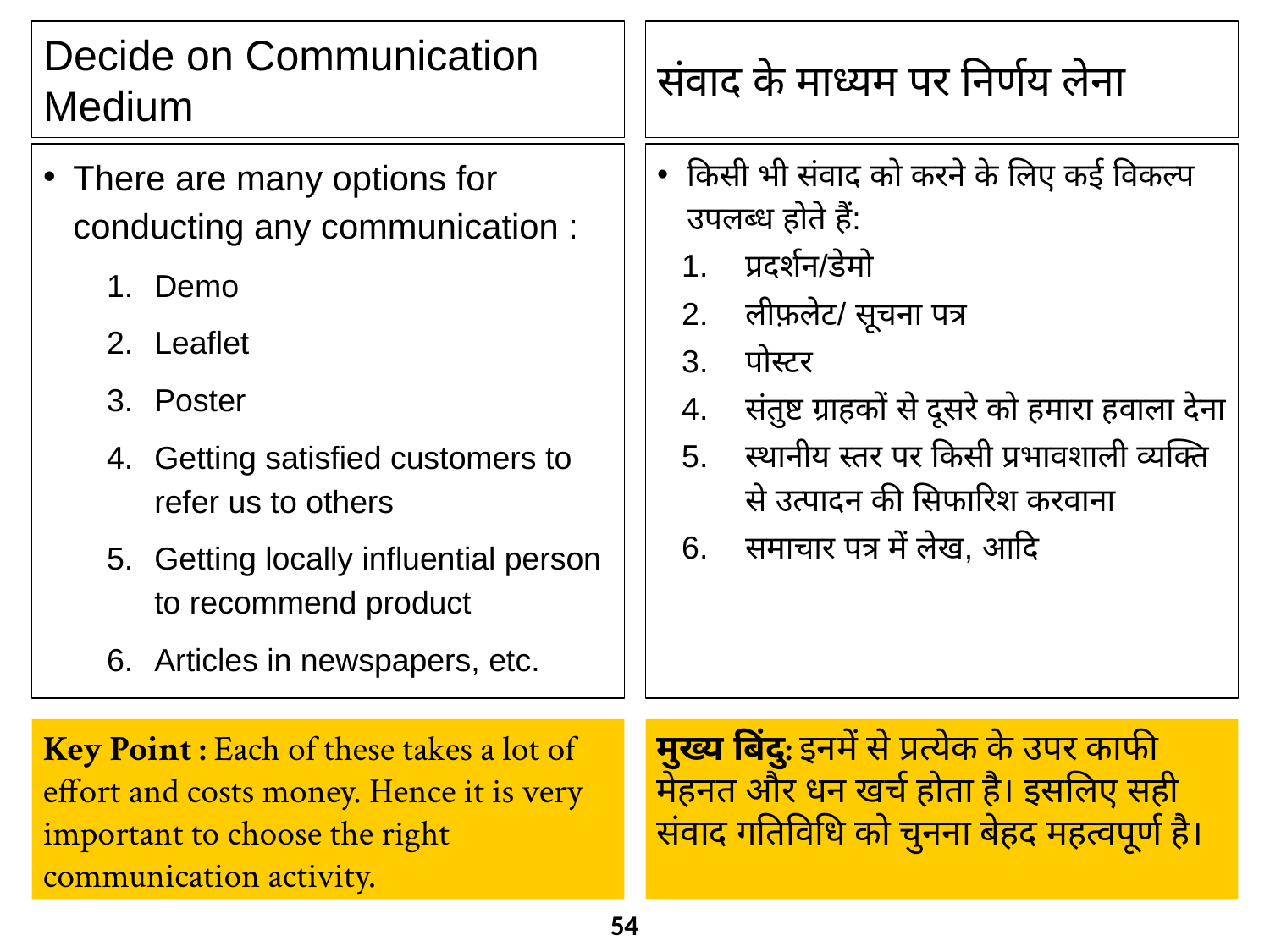

Decide on Communication Medium
संवाद के माध्यम पर निर्णय लेना
There are many options for conducting any communication :
Demo
Leaflet
Poster
Getting satisfied customers to refer us to others
Getting locally influential person to recommend product
Articles in newspapers, etc.
किसी भी संवाद को करने के लिए कई विकल्प उपलब्ध होते हैं:
प्रदर्शन/डेमो
लीफ़लेट/ सूचना पत्र
पोस्टर
संतुष्ट ग्राहकों से दूसरे को हमारा हवाला देना
स्थानीय स्तर पर किसी प्रभावशाली व्यक्ति से उत्पादन की सिफारिश करवाना
समाचार पत्र में लेख, आदि
Key Point : Each of these takes a lot of effort and costs money. Hence it is very important to choose the right communication activity.
मुख्य बिंदु: इनमें से प्रत्येक के उपर काफी मेहनत और धन खर्च होता है। इसलिए सही संवाद गतिविधि को चुनना बेहद महत्वपूर्ण है।
54